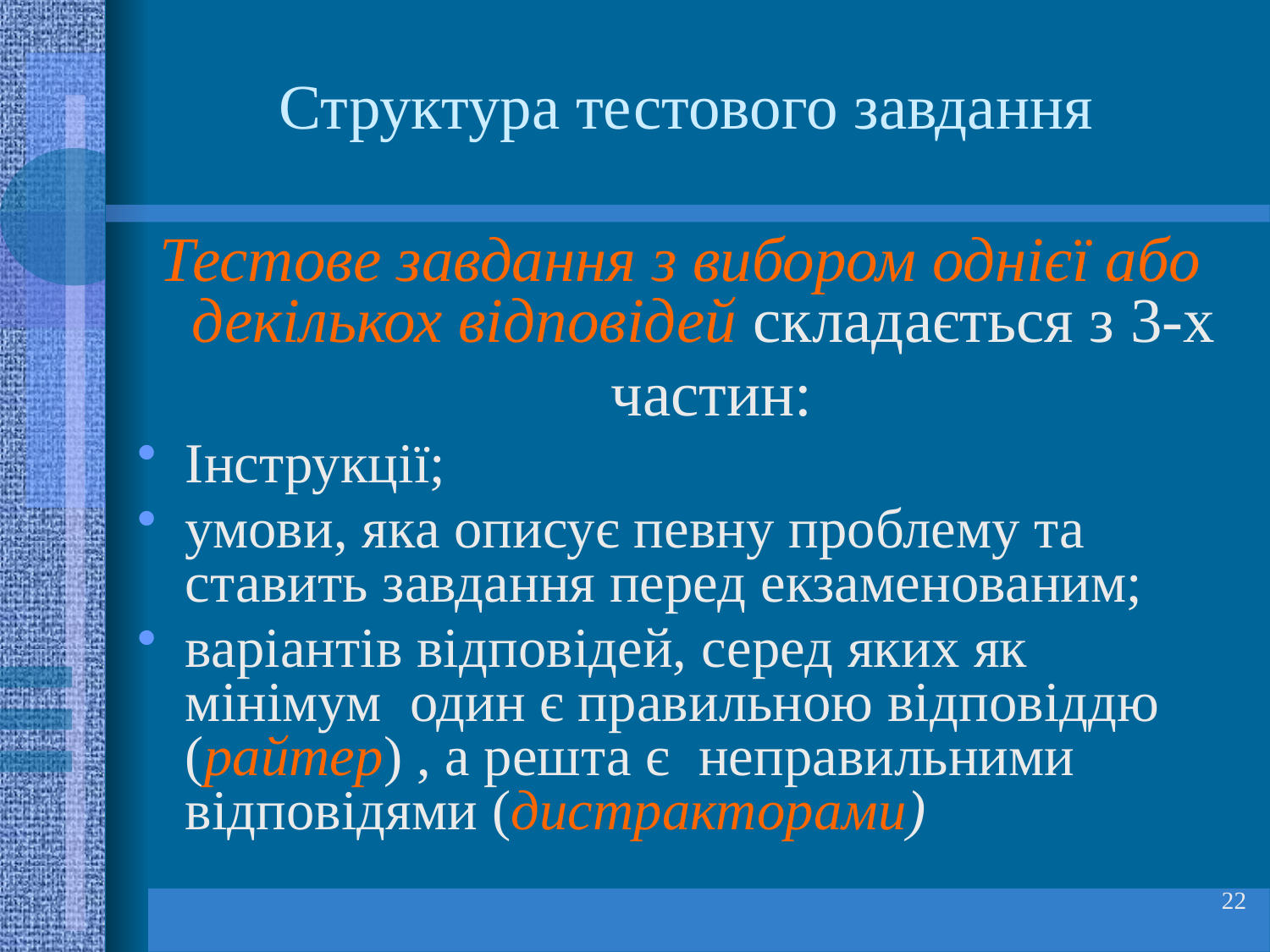

Структура тестового завдання
Тестове завдання з вибором однієї або декількох відповідей складається з 3-х
    частин:
Інструкції;
умови, яка описує певну проблему та ставить завдання перед екзаменованим;
варіантів відповідей, серед яких як мінімум  один є правильною відповіддю (райтер) , а решта є  неправильними відповідями (дистракторами)
22